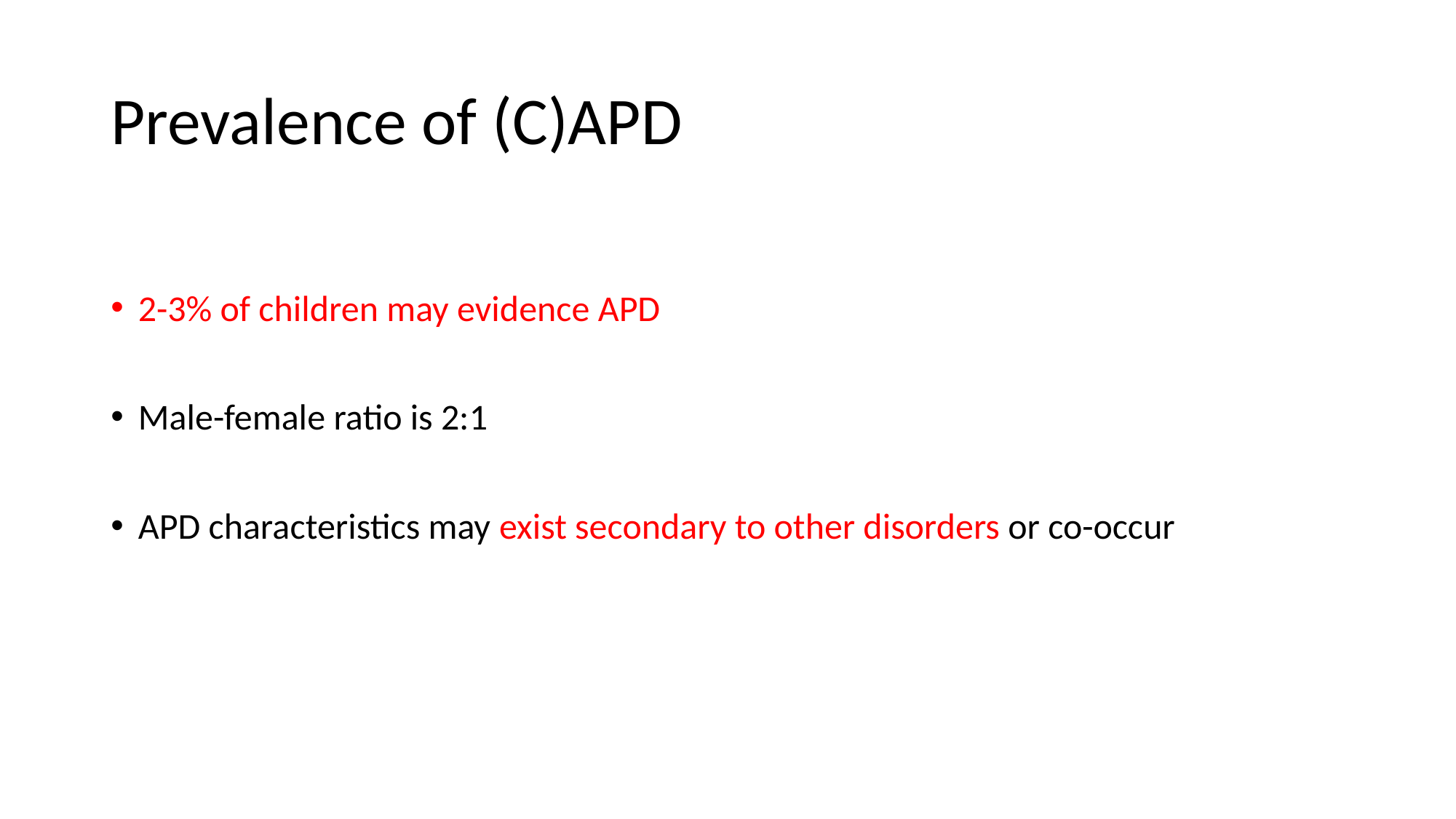

# Prevalence of (C)APD

2-3% of children may evidence APD

Male-female ratio is 2:1

APD characteristics may exist secondary to other disorders or co-occur